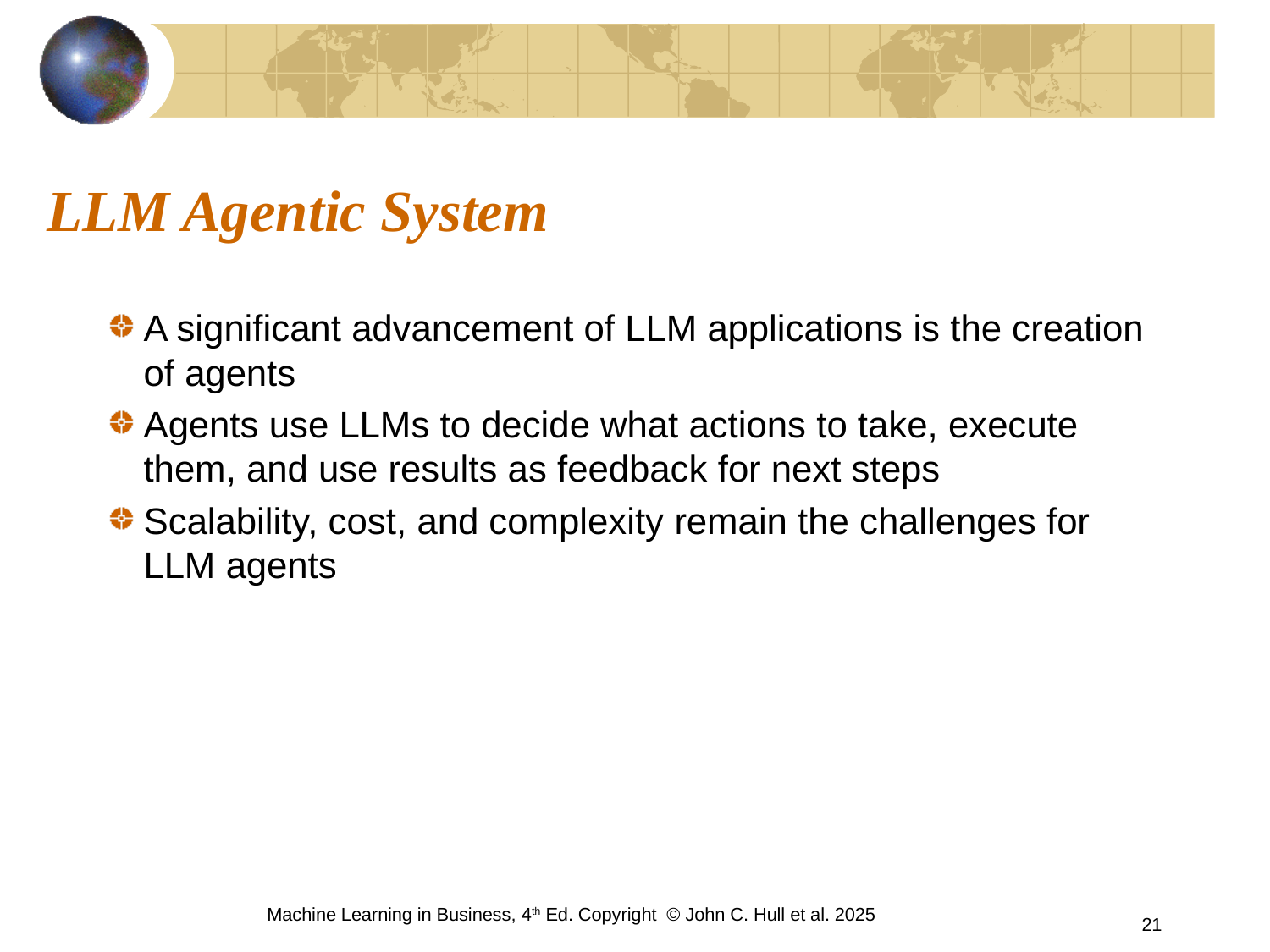

# LLM Agentic System
A significant advancement of LLM applications is the creation of agents
Agents use LLMs to decide what actions to take, execute them, and use results as feedback for next steps
Scalability, cost, and complexity remain the challenges for LLM agents
Machine Learning in Business, 4th Ed. Copyright  © John C. Hull et al. 2025
21